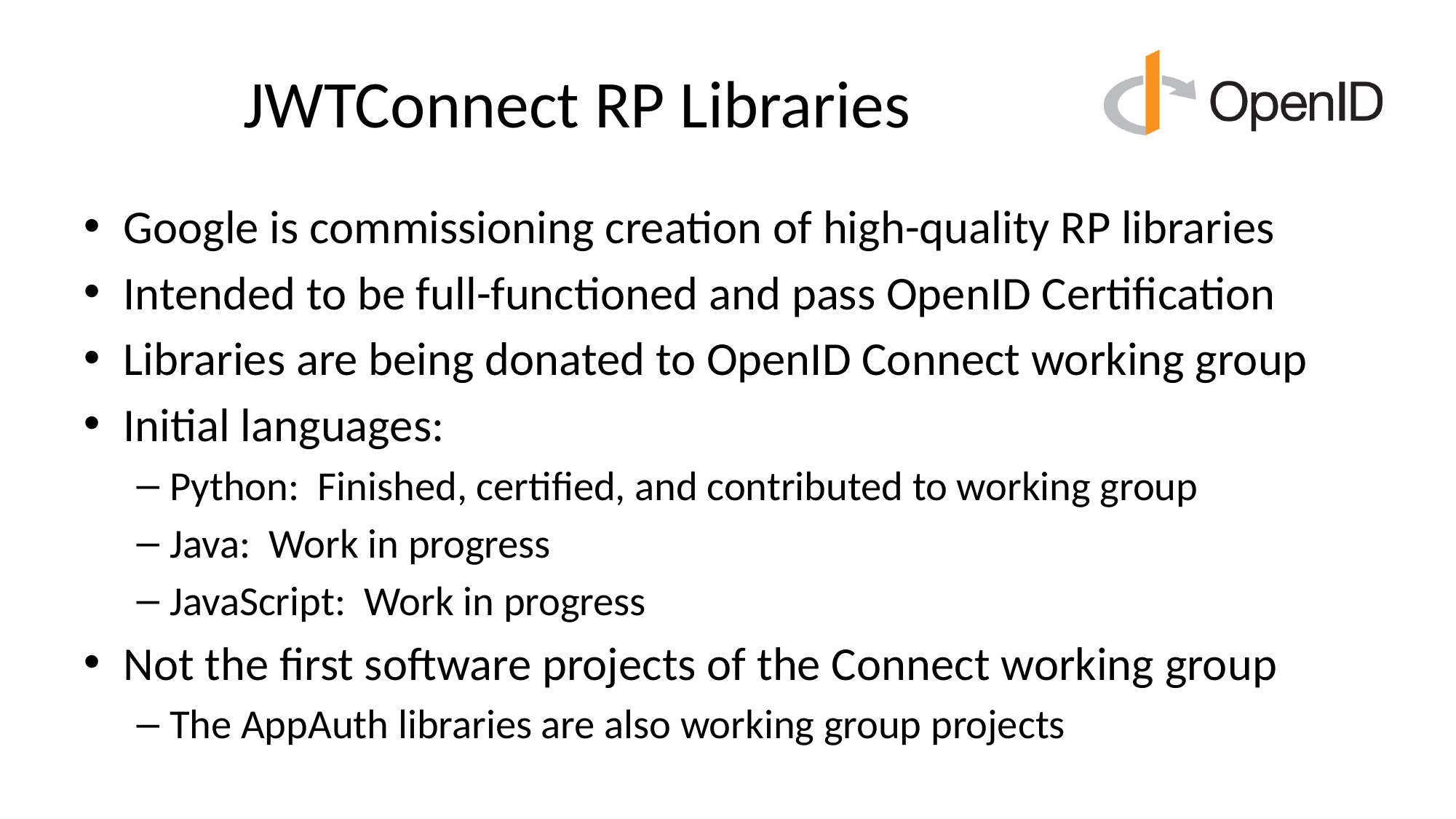

# JWTConnect RP Libraries
Google is commissioning creation of high-quality RP libraries
Intended to be full-functioned and pass OpenID Certification
Libraries are being donated to OpenID Connect working group
Initial languages:
Python:  Finished, certified, and contributed to working group
Java:  Work in progress
JavaScript:  Work in progress
Not the first software projects of the Connect working group
The AppAuth libraries are also working group projects